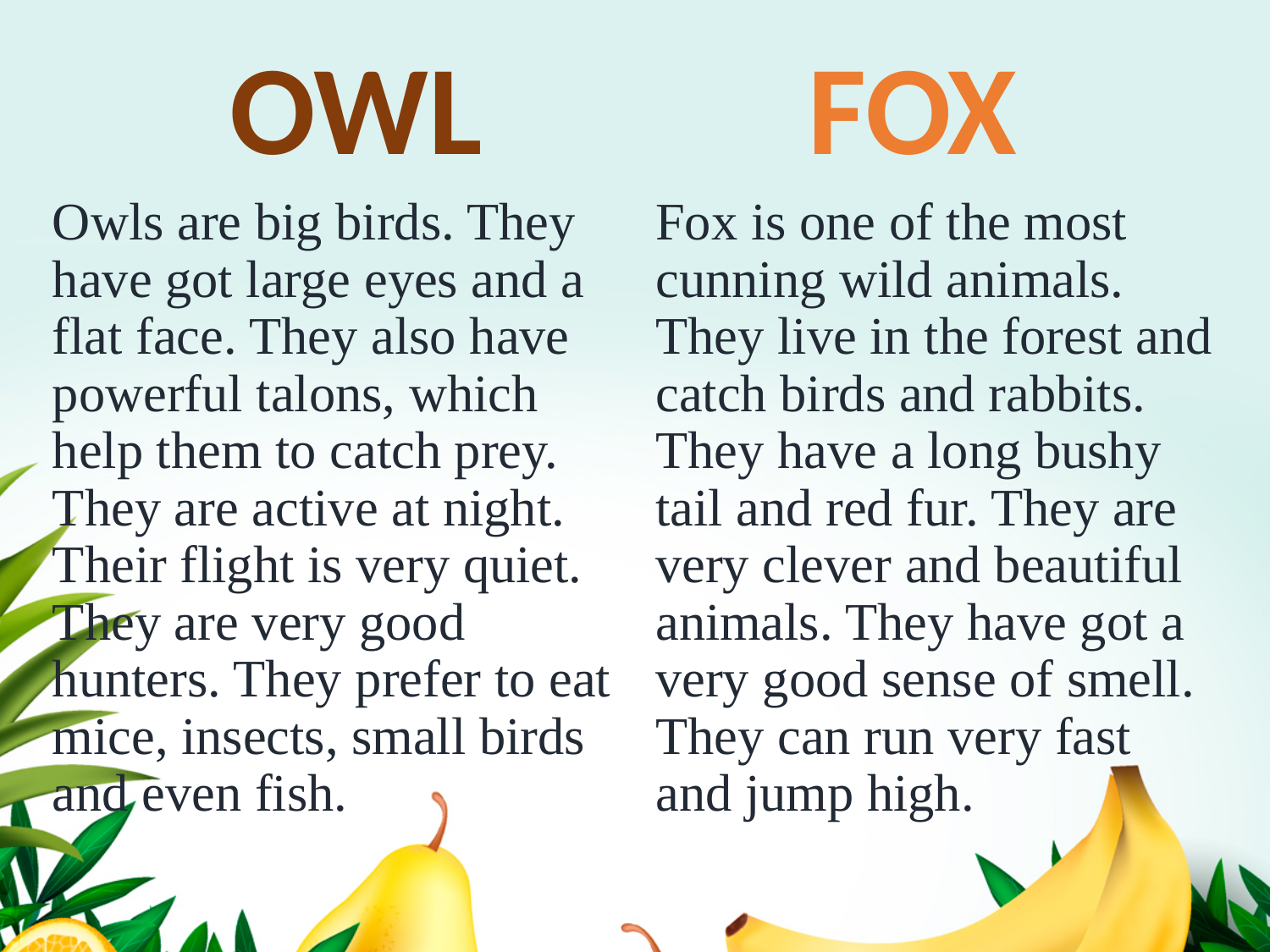

OWL
FOX
#
Owls are big birds. They have got large eyes and a flat face. They also have powerful talons, which help them to catch prey. They are active at night. Their flight is very quiet. They are very good hunters. They prefer to eat mice, insects, small birds and even fish.

Fox is one of the most cunning wild animals. They live in the forest and catch birds and rabbits. They have a long bushy tail and red fur. They are very clever and beautiful animals. They have got a very good sense of smell. They can run very fast and jump high.